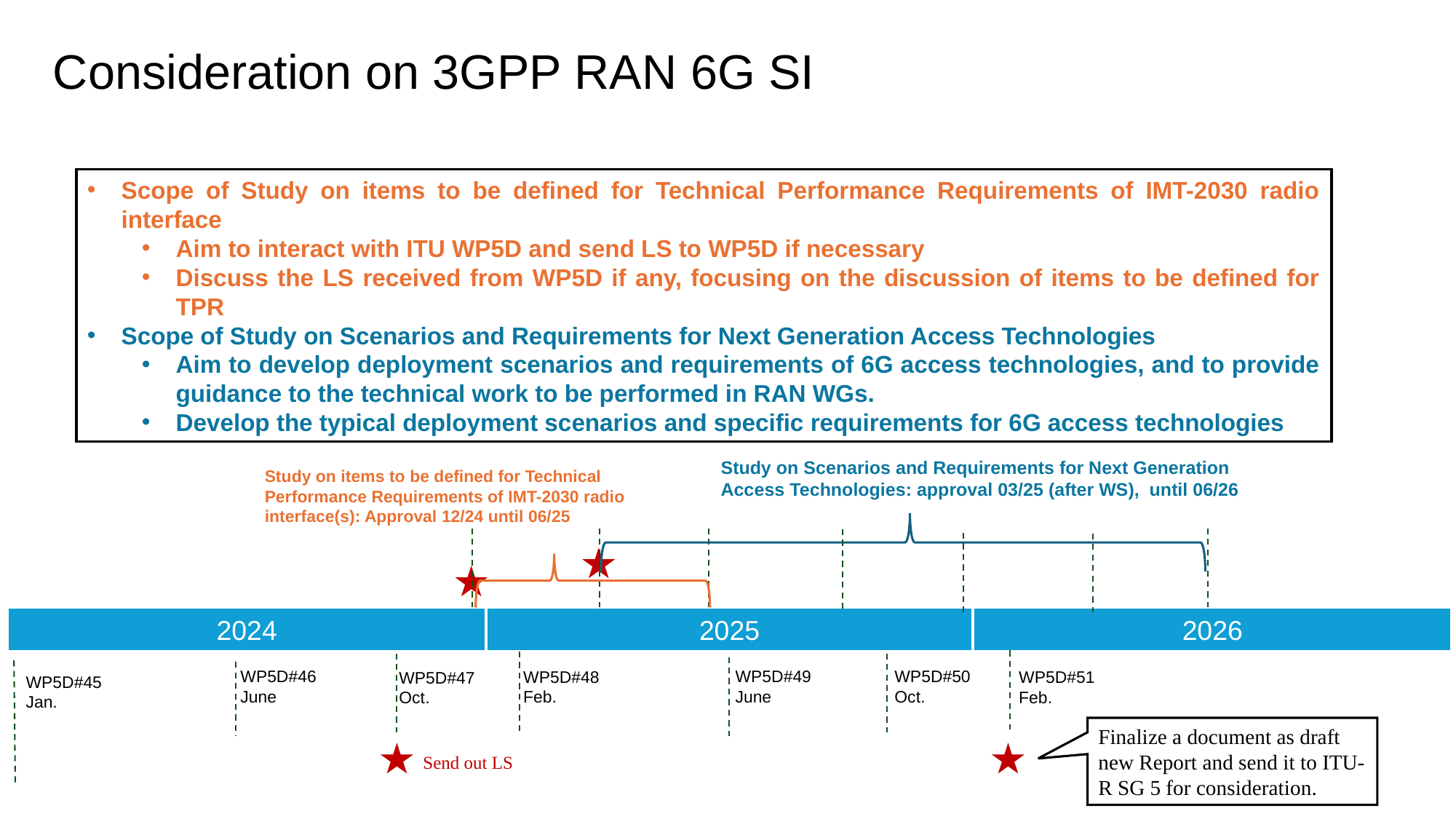

# Consideration on 3GPP RAN 6G SI
Scope of Study on items to be defined for Technical Performance Requirements of IMT-2030 radio interface
Aim to interact with ITU WP5D and send LS to WP5D if necessary
Discuss the LS received from WP5D if any, focusing on the discussion of items to be defined for TPR
Scope of Study on Scenarios and Requirements for Next Generation Access Technologies
Aim to develop deployment scenarios and requirements of 6G access technologies, and to provide guidance to the technical work to be performed in RAN WGs.
Develop the typical deployment scenarios and specific requirements for 6G access technologies

Study on Scenarios and Requirements for Next Generation Access Technologies: approval 03/25 (after WS),  until 06/26
Study on items to be defined for Technical Performance Requirements of IMT-2030 radio interface(s): Approval 12/24 until 06/25

2024
2025
2026
WP5D#46
June
WP5D#49
June
WP5D#50
Oct.
WP5D#48
Feb.
WP5D#51
Feb.
WP5D#47
Oct.
WP5D#45
Jan.
Finalize a document as draft new Report and send it to ITU-R SG 5 for consideration.

Send out LS